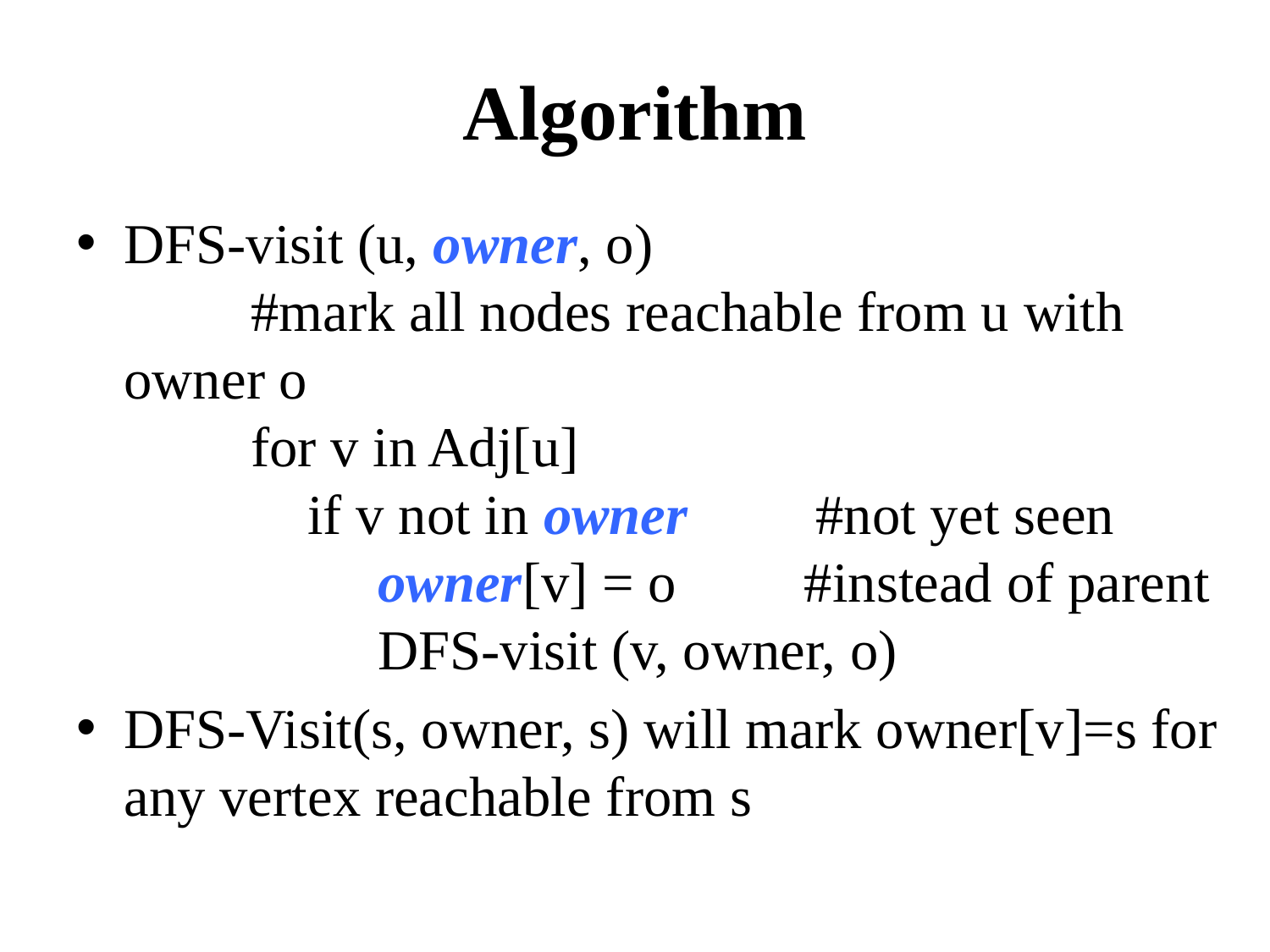

# Algorithm
DFS-visit (u, owner, o)
	#mark all nodes reachable from u with owner o
	for v in Adj[u]
	    if v not in owner         #not yet seen
		owner[v] = o         #instead of parent
		DFS-visit (v, owner, o)
DFS-Visit(s, owner, s) will mark owner[v]=s for any vertex reachable from s